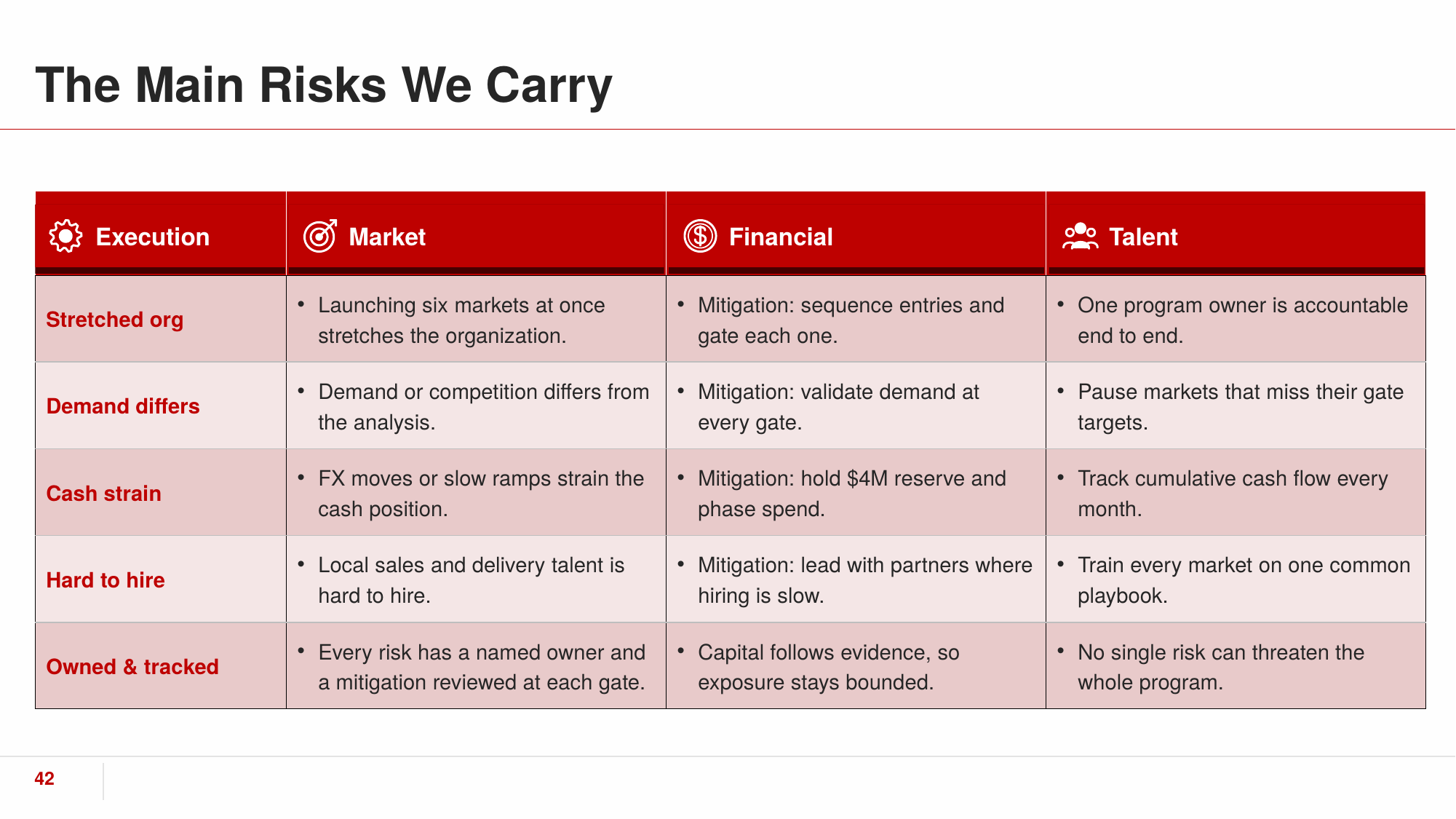

# The Main Risks We Carry
|  |  |  |  |
| --- | --- | --- | --- |
| Stretched org | Launching six markets at once stretches the organization. | Mitigation: sequence entries and gate each one. | One program owner is accountable end to end. |
| Demand differs | Demand or competition differs from the analysis. | Mitigation: validate demand at every gate. | Pause markets that miss their gate targets. |
| Cash strain | FX moves or slow ramps strain the cash position. | Mitigation: hold $4M reserve and phase spend. | Track cumulative cash flow every month. |
| Hard to hire | Local sales and delivery talent is hard to hire. | Mitigation: lead with partners where hiring is slow. | Train every market on one common playbook. |
| Owned & tracked | Every risk has a named owner and a mitigation reviewed at each gate. | Capital follows evidence, so exposure stays bounded. | No single risk can threaten the whole program. |

Execution

Market

Financial

Talent

42